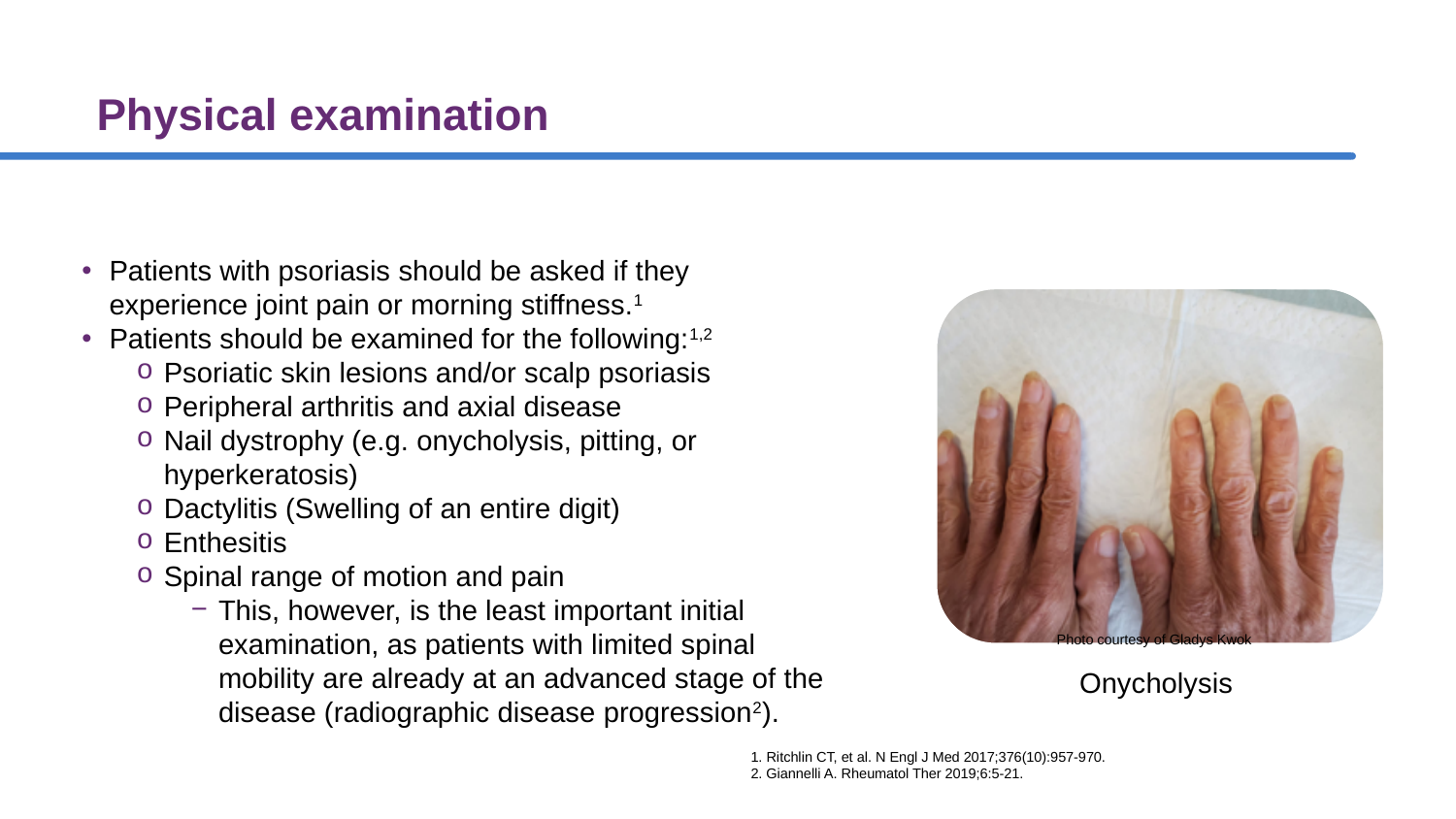

# Physical examination

Patients with psoriasis should be asked if they experience joint pain or morning stiffness.1
Patients should be examined for the following:1,2
Psoriatic skin lesions and/or scalp psoriasis
Peripheral arthritis and axial disease
Nail dystrophy (e.g. onycholysis, pitting, or hyperkeratosis)
Dactylitis (Swelling of an entire digit)
Enthesitis
Spinal range of motion and pain
This, however, is the least important initial examination, as patients with limited spinal mobility are already at an advanced stage of the disease (radiographic disease progression2).

Photo courtesy of Gladys Kwok
Onycholysis

1. Ritchlin CT, et al. N Engl J Med 2017;376(10):957-970.
2. Giannelli A. Rheumatol Ther 2019;6:5-21.